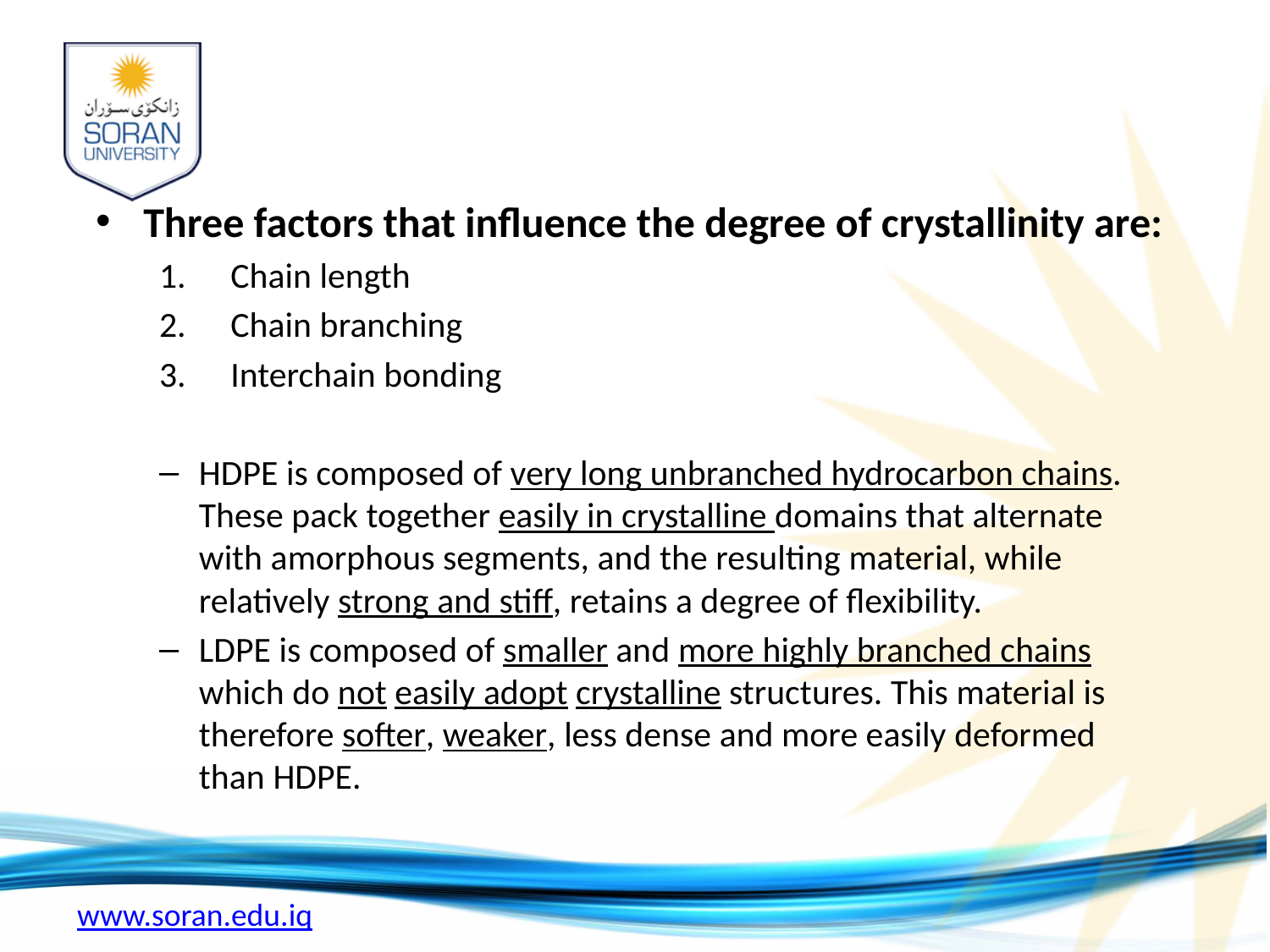

Three factors that influence the degree of crystallinity are:
Chain length
Chain branching
Interchain bonding

HDPE is composed of very long unbranched hydrocarbon chains. These pack together easily in crystalline domains that alternate with amorphous segments, and the resulting material, while relatively strong and stiff, retains a degree of flexibility.
LDPE is composed of smaller and more highly branched chains which do not easily adopt crystalline structures. This material is therefore softer, weaker, less dense and more easily deformed than HDPE.